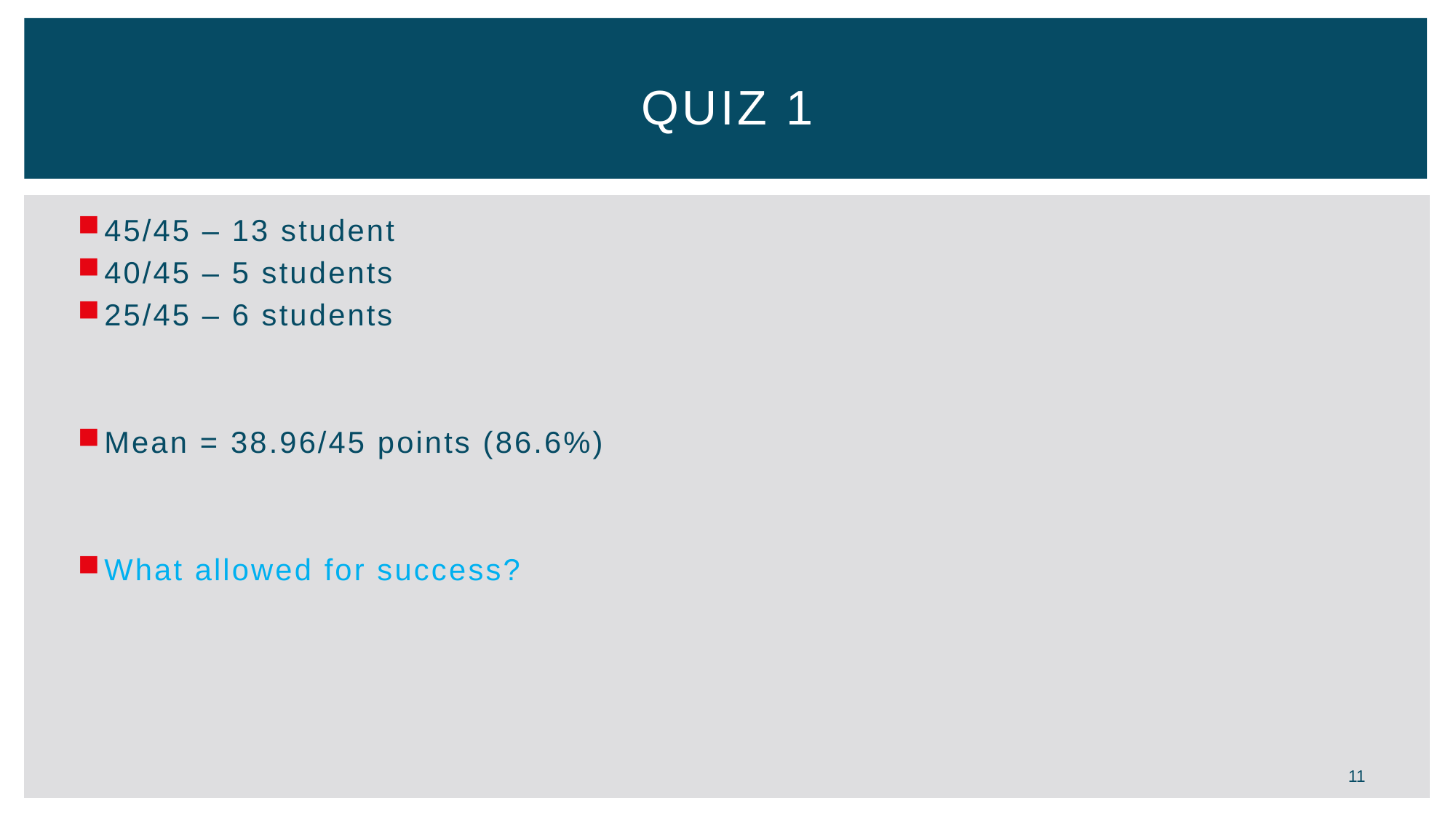

# Quiz 1
45/45 – 13 student
40/45 – 5 students
25/45 – 6 students

Mean = 38.96/45 points (86.6%)

What allowed for success?
11